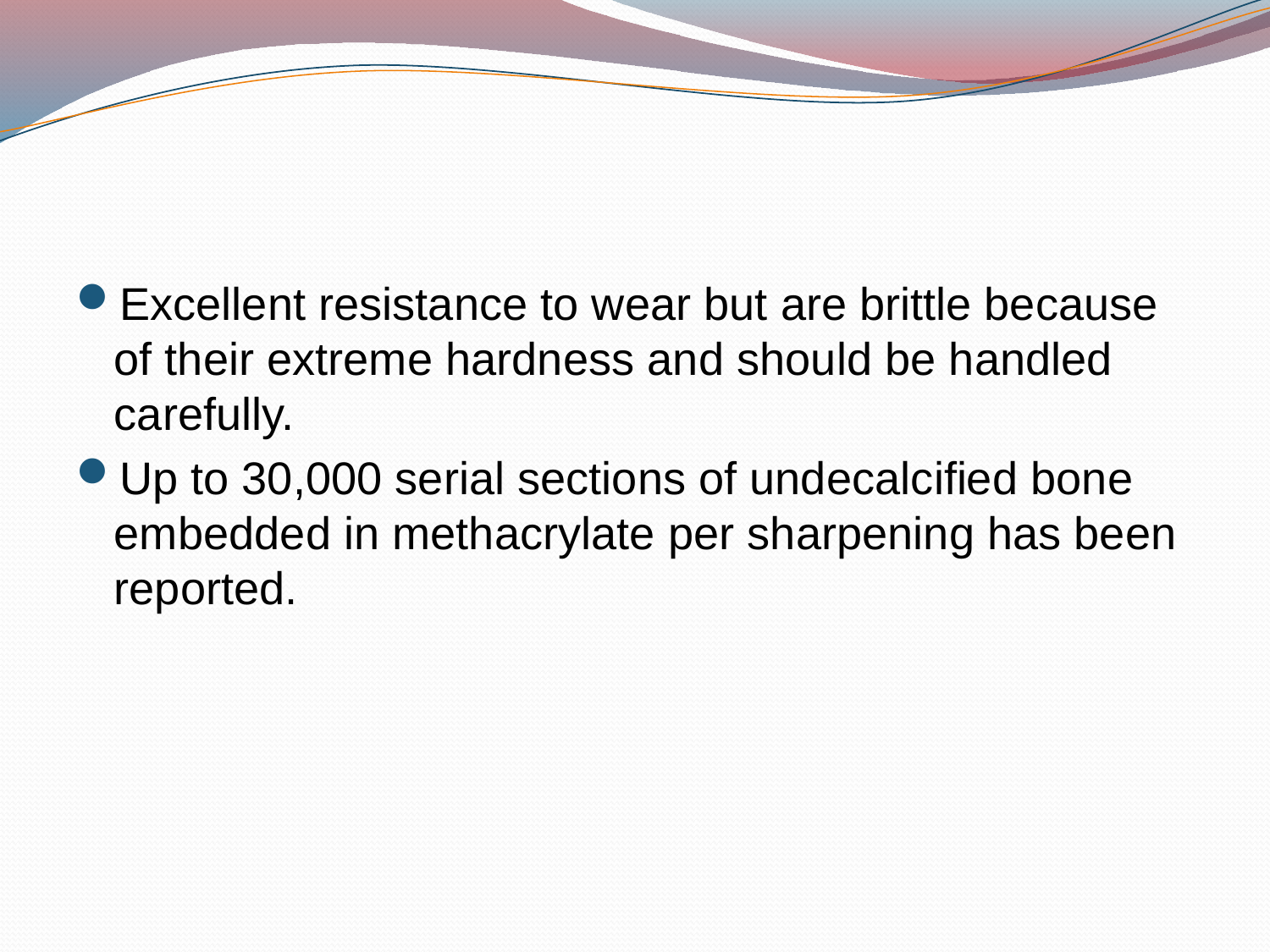

Excellent resistance to wear but are brittle because of their extreme hardness and should be handled carefully.
Up to 30,000 serial sections of undecalcified bone embedded in methacrylate per sharpening has been reported.